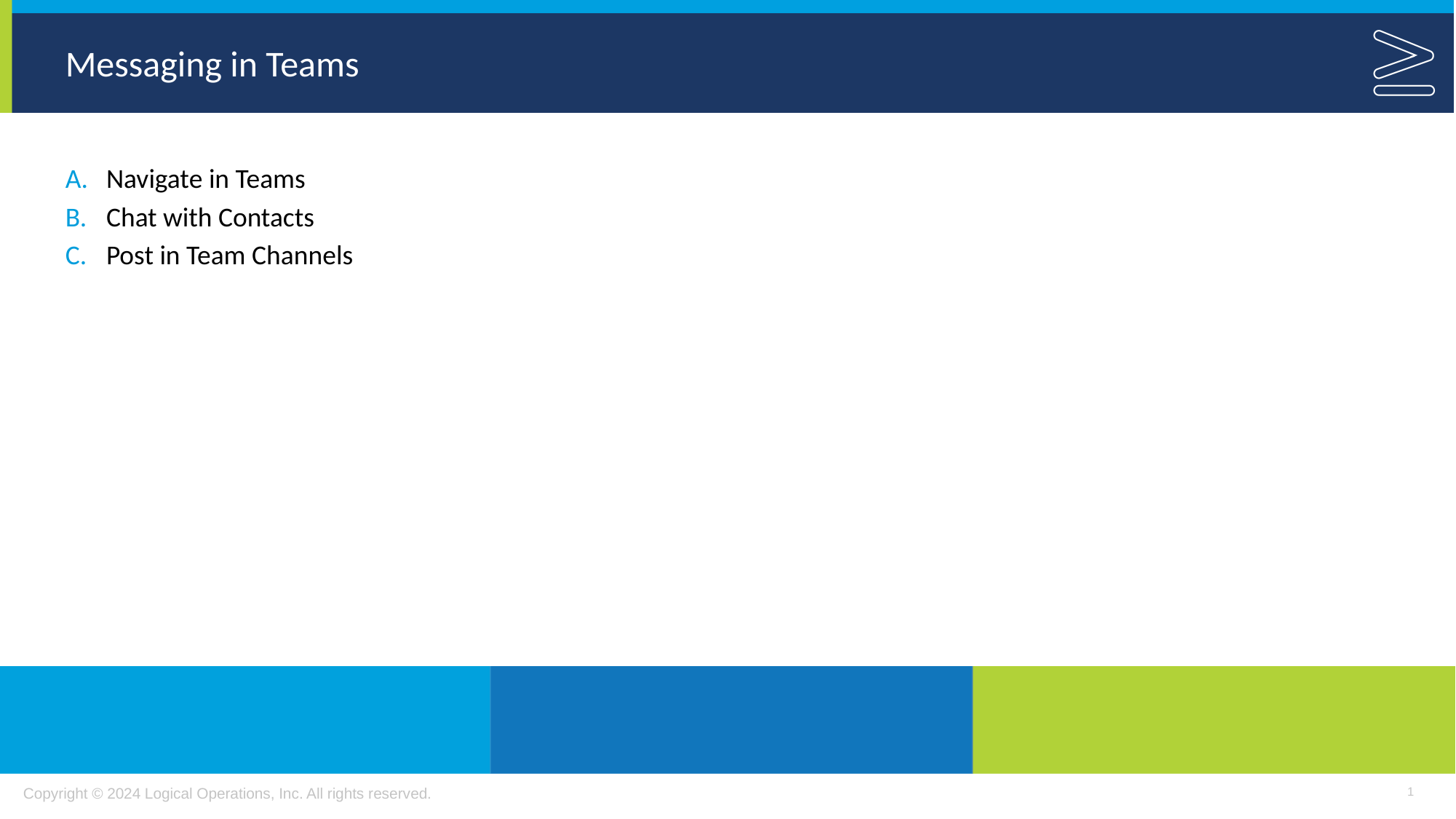

# Messaging in Teams
Navigate in Teams
Chat with Contacts
Post in Team Channels
1